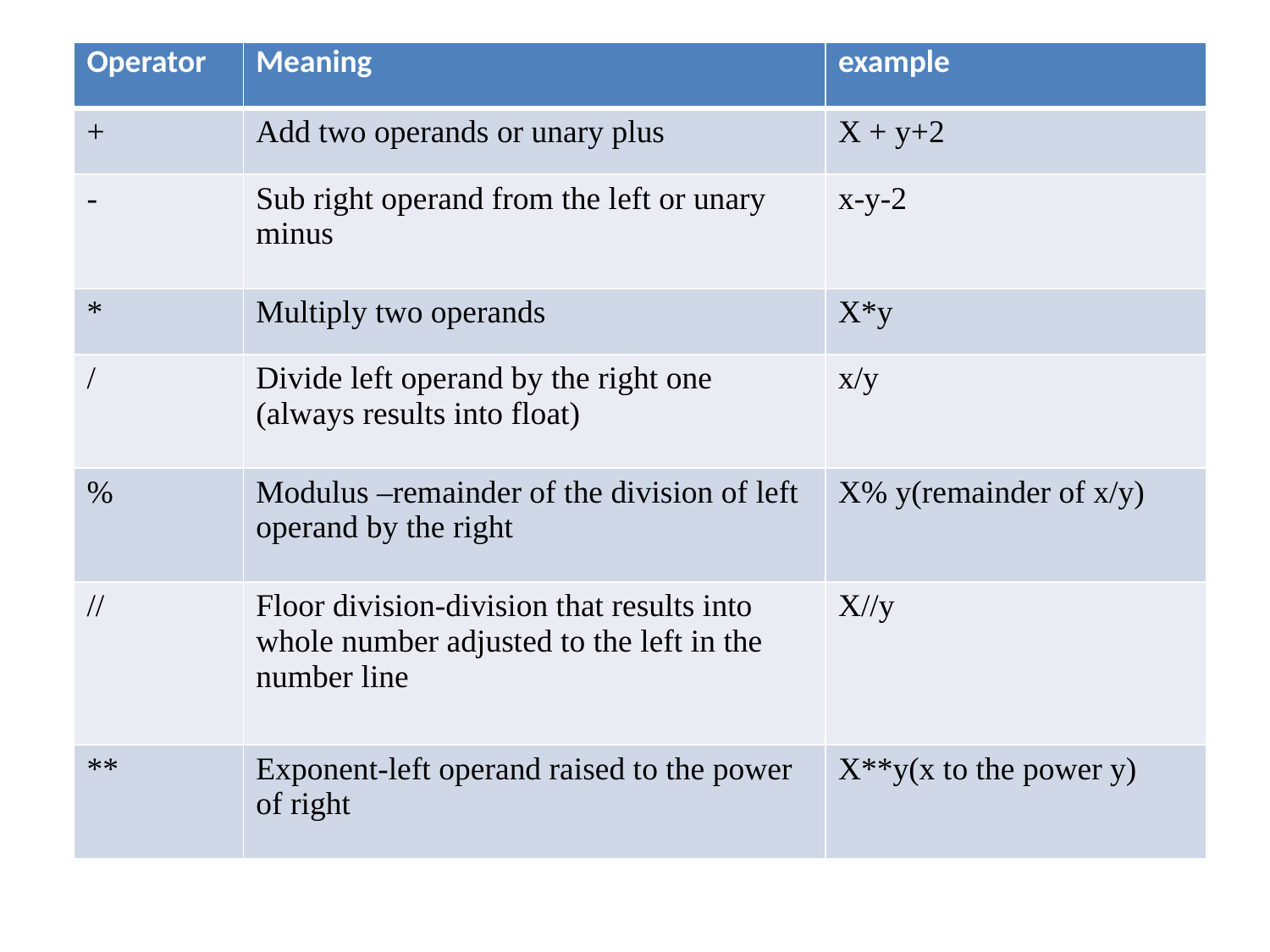

| Operator | Meaning | example |
| --- | --- | --- |
| + | Add two operands or unary plus | X + y+2 |
| - | Sub right operand from the left or unary minus | x-y-2 |
| \* | Multiply two operands | X\*y |
| / | Divide left operand by the right one (always results into float) | x/y |
| % | Modulus –remainder of the division of left operand by the right | X% y(remainder of x/y) |
| // | Floor division-division that results into whole number adjusted to the left in the number line | X//y |
| \*\* | Exponent-left operand raised to the power of right | X\*\*y(x to the power y) |